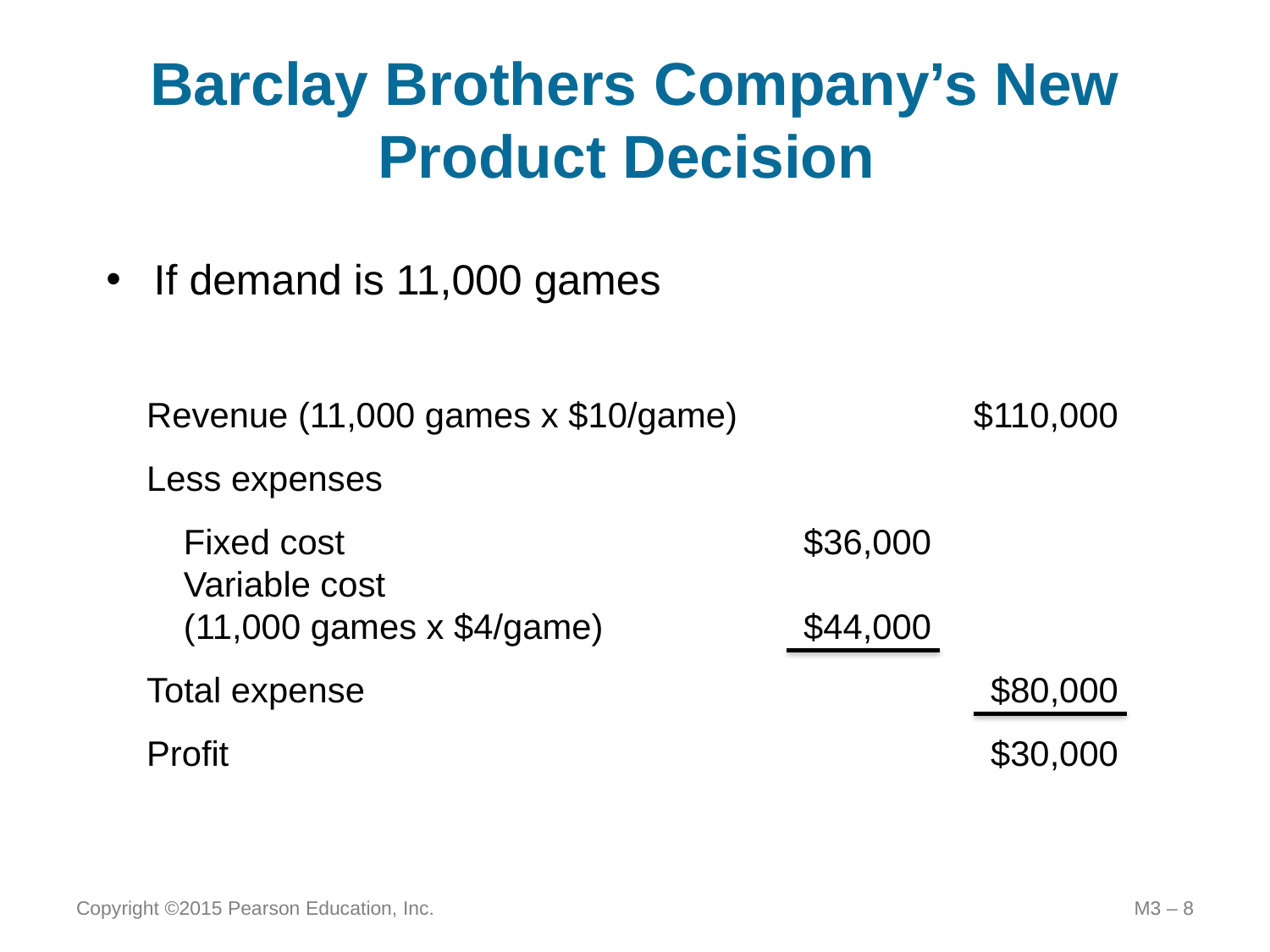

# Barclay Brothers Company’s New Product Decision
If demand is 11,000 games
Revenue (11,000 games x $10/game)		$110,000
Less expenses
	Fixed cost	$36,000
	Variable cost
	(11,000 games x $4/game)	$44,000
Total expense		$80,000
Profit 		$30,000
Copyright ©2015 Pearson Education, Inc.
M3 – 8